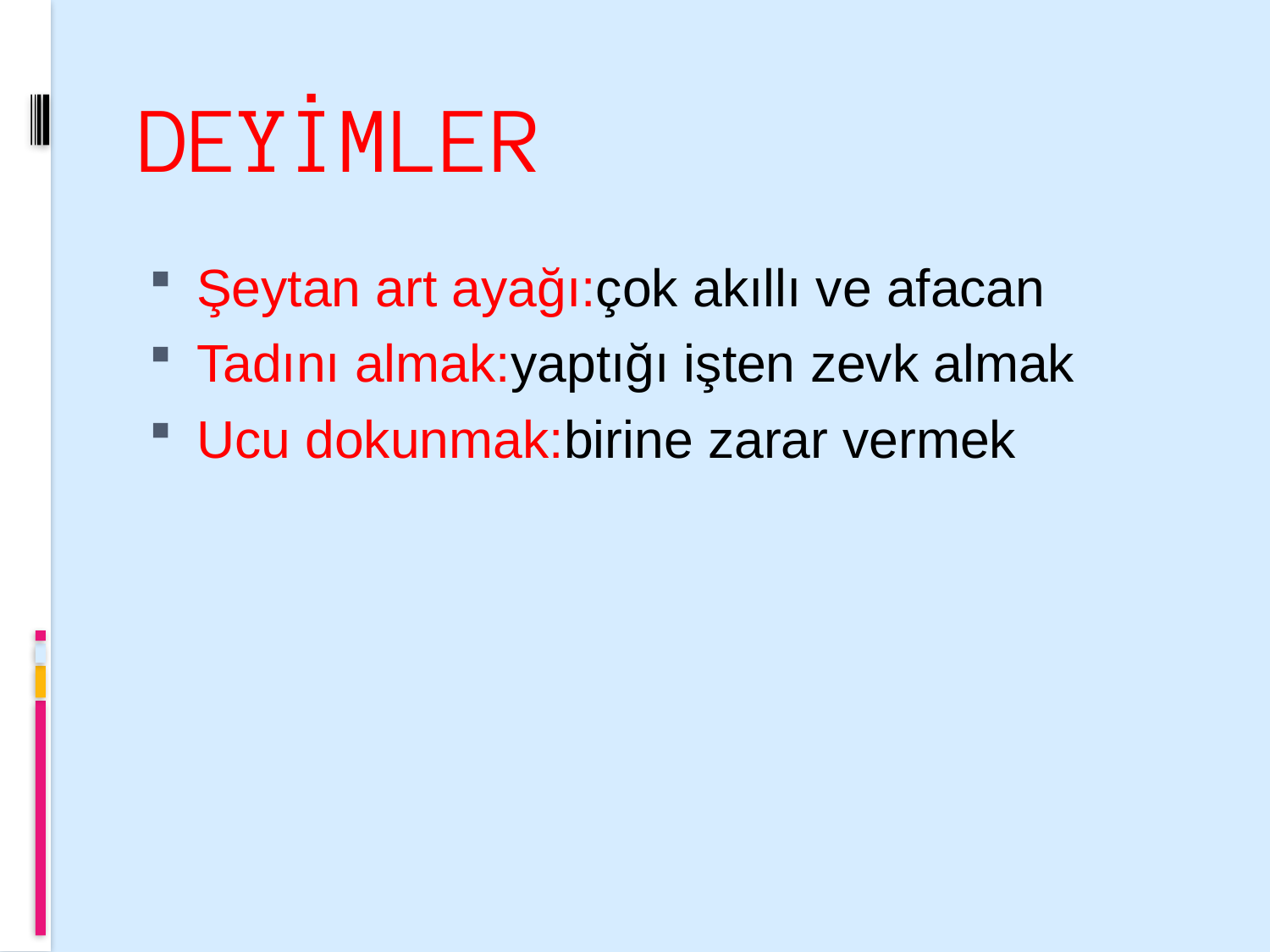

# DEYİMLER
Şeytan art ayağı:çok akıllı ve afacan
Tadını almak:yaptığı işten zevk almak
Ucu dokunmak:birine zarar vermek